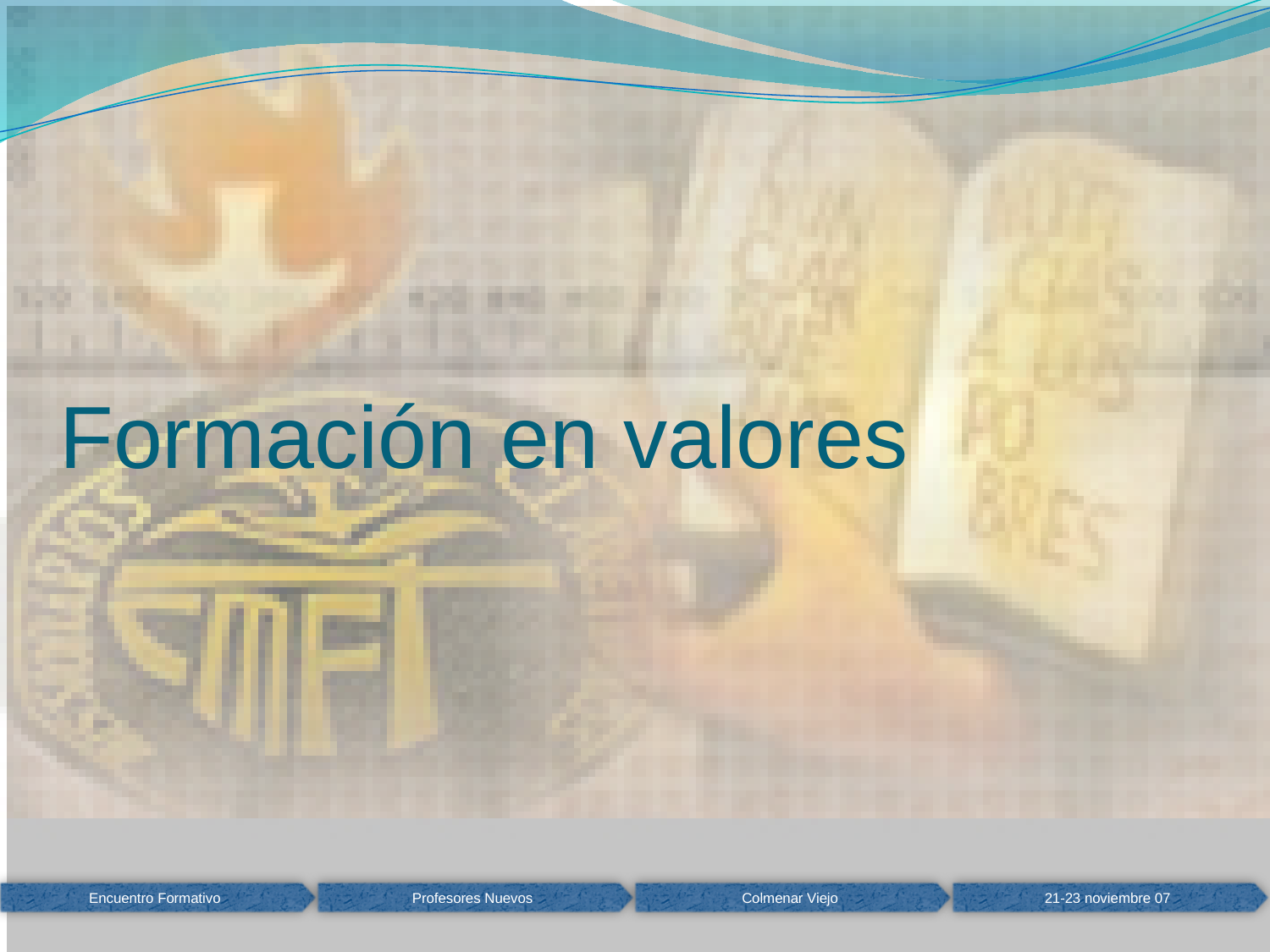

# Formación en valores
21-23 noviembre 07
Encuentro Formativo
Profesores Nuevos
Colmenar Viejo